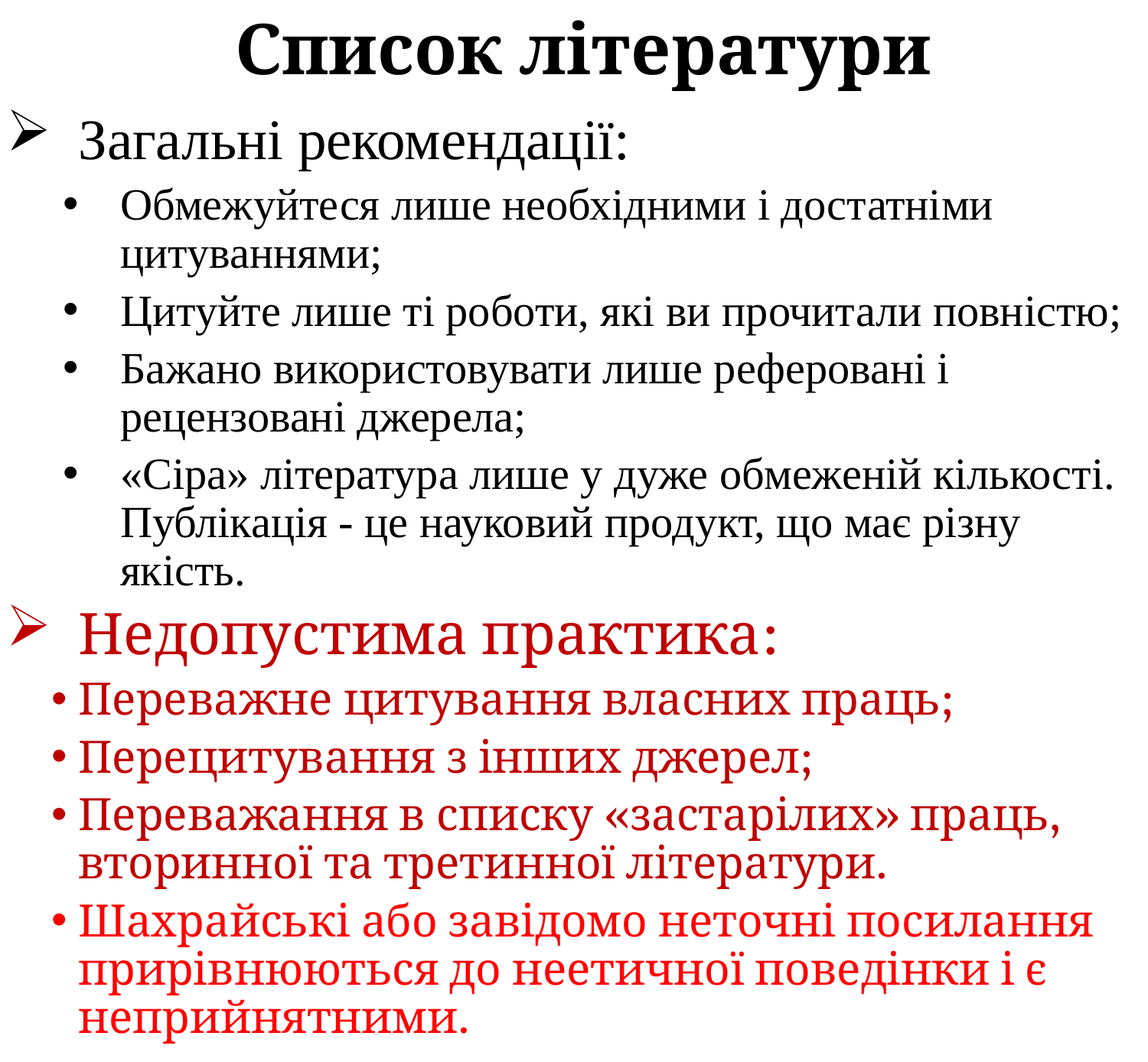

# Список літератури
Загальні рекомендації:
Обмежуйтеся лише необхідними і достатніми цитуваннями;
Цитуйте лише ті роботи, які ви прочитали повністю;
Бажано використовувати лише реферовані і рецензовані джерела;
«Сіра» література лише у дуже обмеженій кількості. Публікація - це науковий продукт, що має різну якість.
Недопустима практика:
Переважне цитування власних праць;
Перецитування з інших джерел;
Переважання в списку «застарілих» праць, вторинної та третинної літератури.
Шахрайські або завідомо неточні посилання прирівнюються до неетичної поведінки і є неприйнятними.